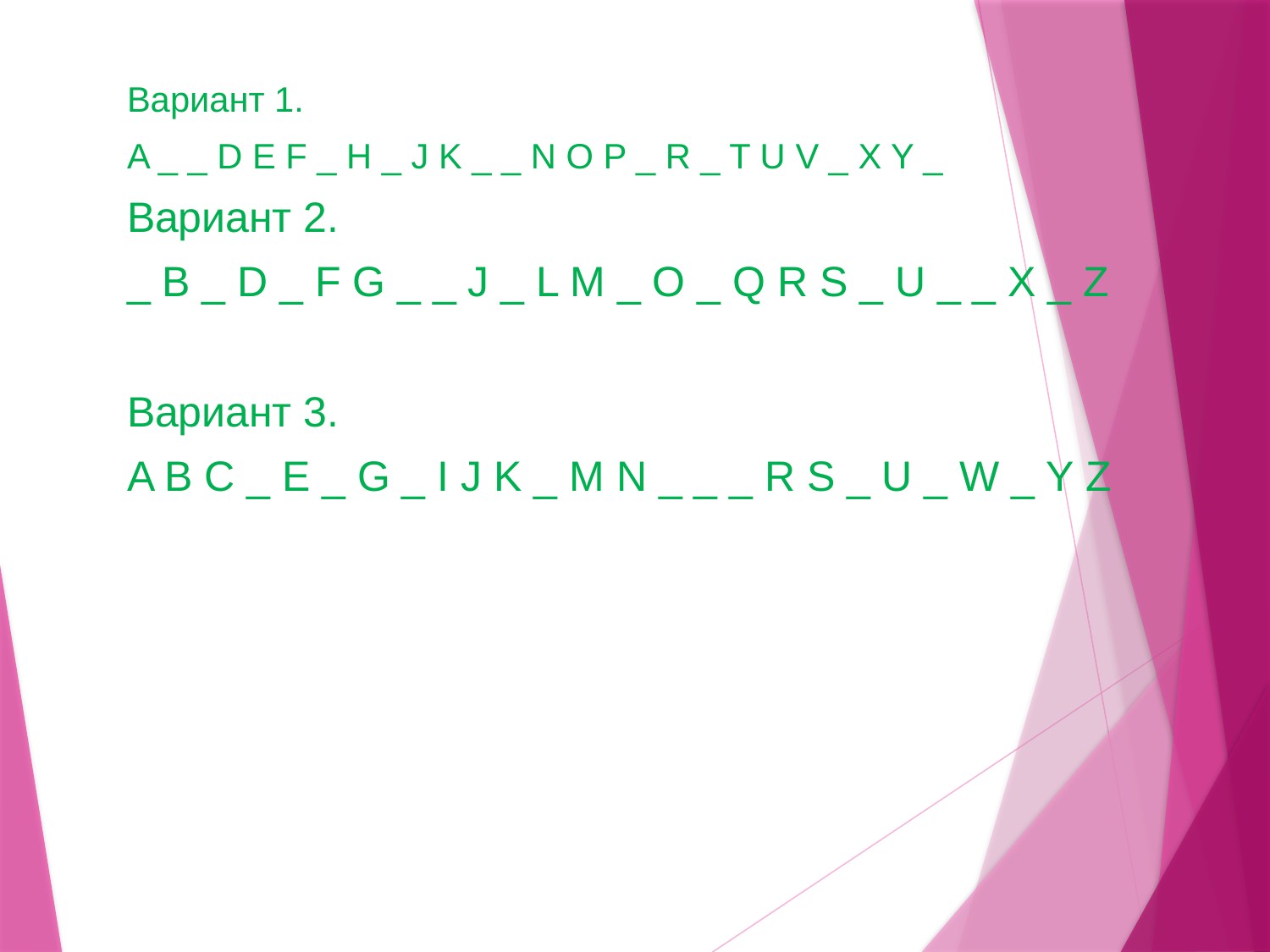

Вариант 1.
A _ _ D E F _ H _ J K _ _ N O P _ R _ T U V _ X Y _
Вариант 2.
_ B _ D _ F G _ _ J _ L M _ O _ Q R S _ U _ _ X _ Z

Вариант 3.
A B C _ E _ G _ I J K _ M N _ _ _ R S _ U _ W _ Y Z